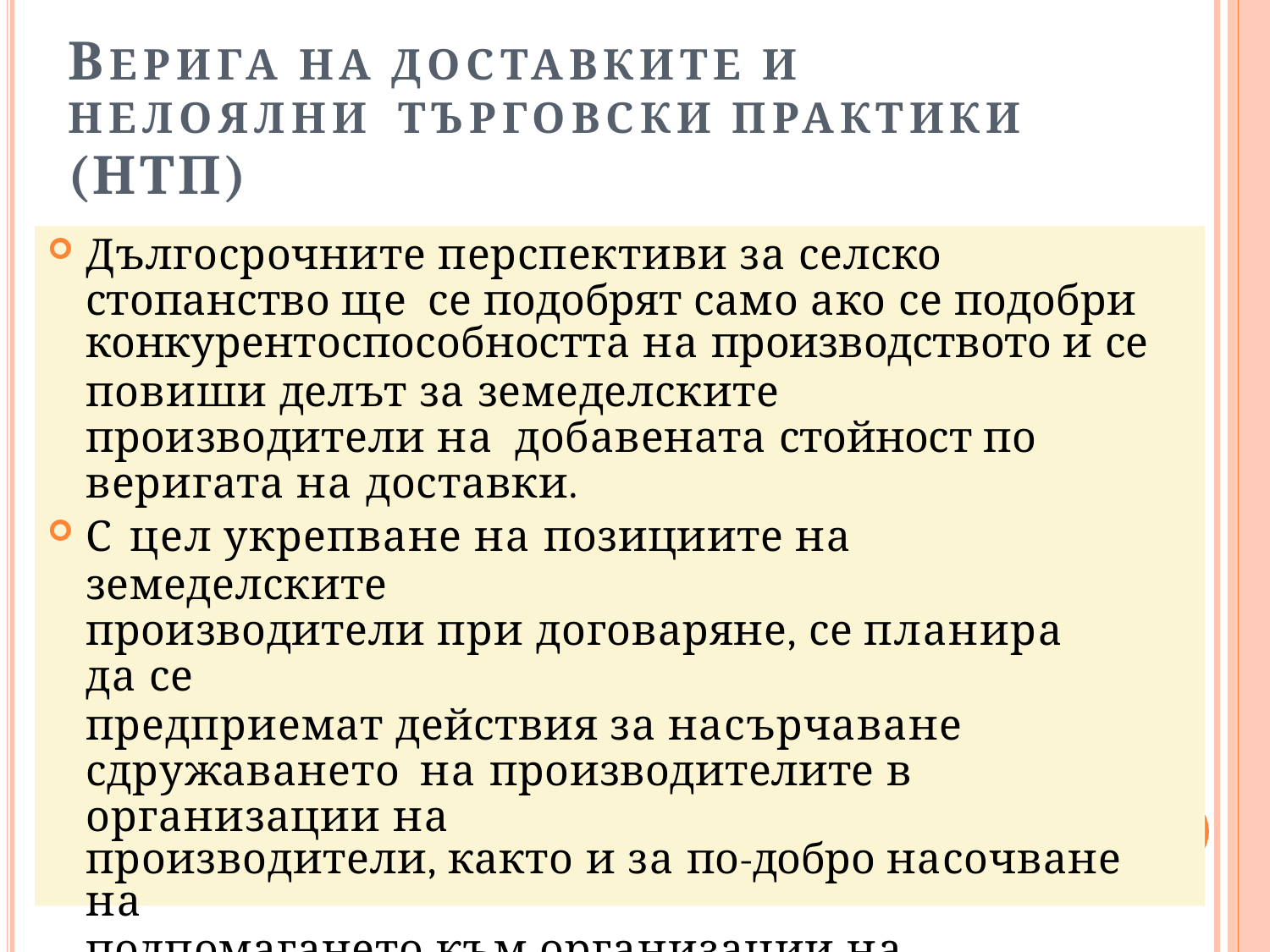

# ВЕРИГА НА ДОСТАВКИТЕ И НЕЛОЯЛНИ  ТЪРГОВСКИ ПРАКТИКИ (НТП)
Дългосрочните перспективи за селско стопанство ще  се подобрят само ако се подобри
конкурентоспособността на производството и се
повиши делът за земеделските производители на  добавената стойност по веригата на доставки.
С цел укрепване на позициите на земеделските
производители при договаряне, се планира да се
предприемат действия за насърчаване сдружаването  на производителите в организации на
производители, както и за по-добро насочване на
подпомагането към организации на производители.  Именно чрез сдружаването в такива структури ще се  укрепят позициите на земеделските производители  във веригата на доставки.